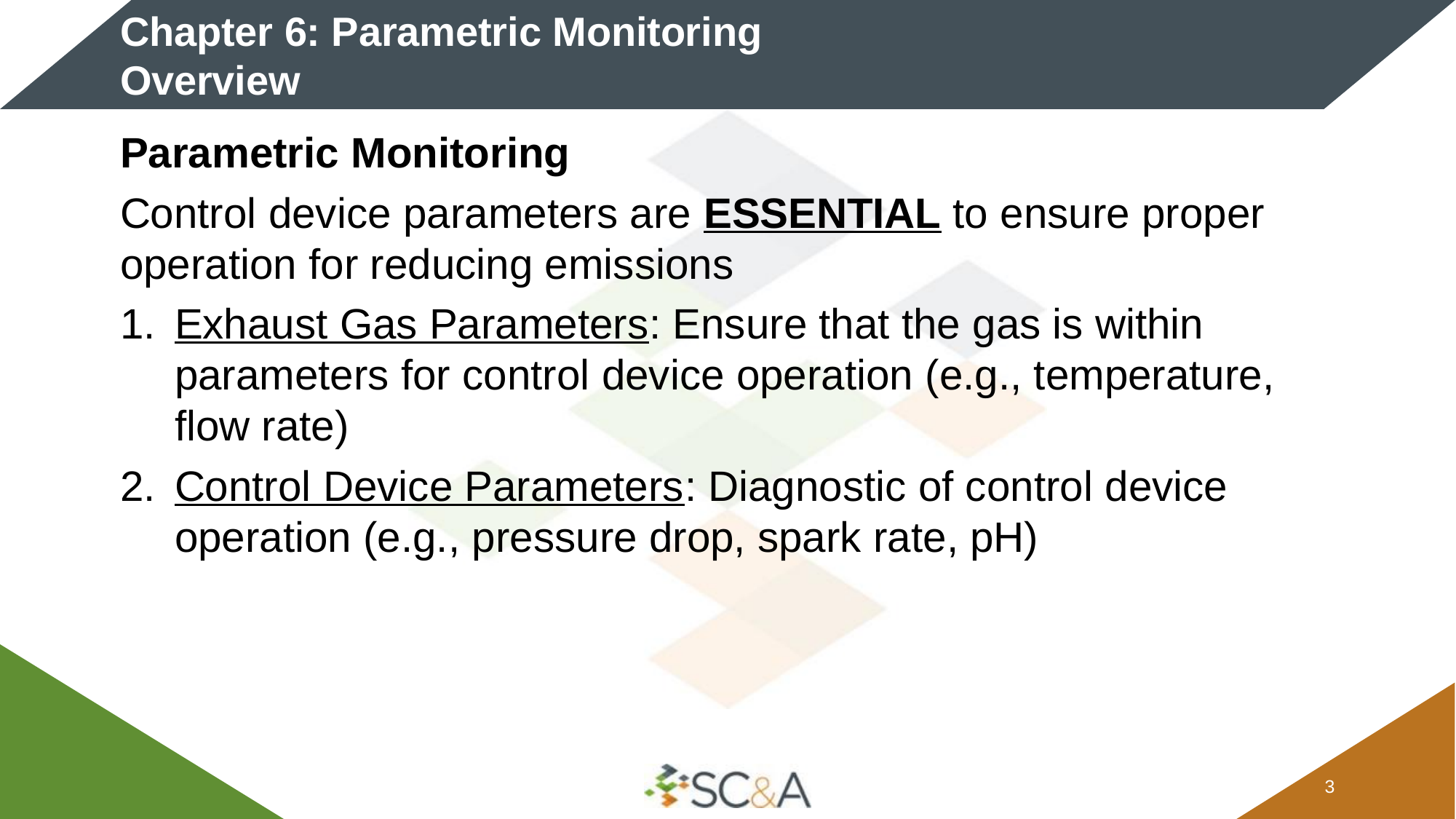

# Chapter 6: Parametric Monitoring Overview
Parametric Monitoring
Control device parameters are ESSENTIAL to ensure proper operation for reducing emissions
Exhaust Gas Parameters: Ensure that the gas is within parameters for control device operation (e.g., temperature, flow rate)
Control Device Parameters: Diagnostic of control device operation (e.g., pressure drop, spark rate, pH)
3